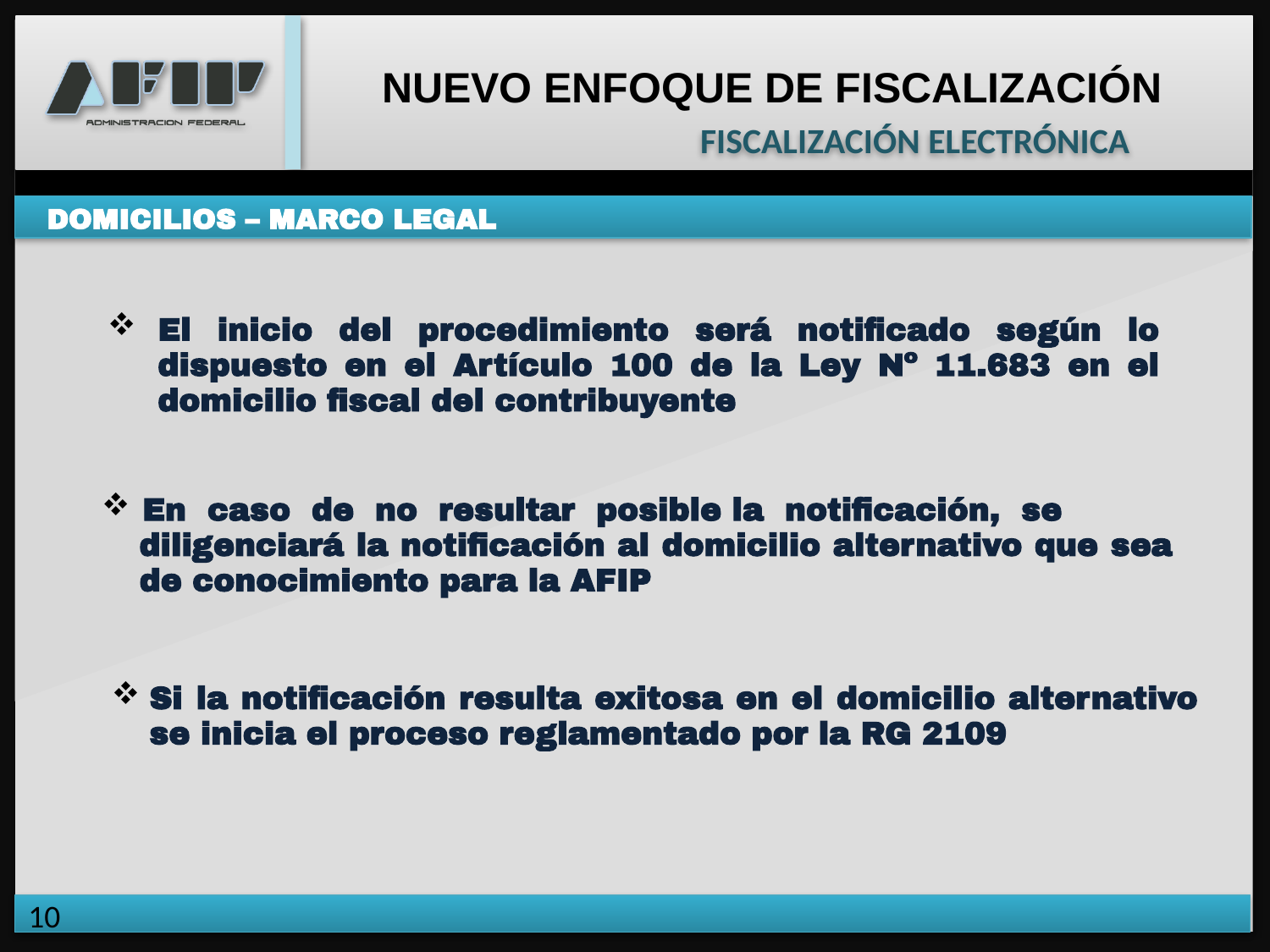

FISCALIZACIÓN ELECTRÓNICA
DOMICILIOS – MARCO LEGAL
El inicio del procedimiento será notificado según lo dispuesto en el Artículo 100 de la Ley Nº 11.683 en el domicilio fiscal del contribuyente
 En  caso  de  no  resultar  posible la  notificación,  se
   diligenciará la notificación al domicilio alternativo que sea   de conocimiento para la AFIP
Si la notificación resulta exitosa en el domicilio alternativo se inicia el proceso reglamentado por la RG 2109
10